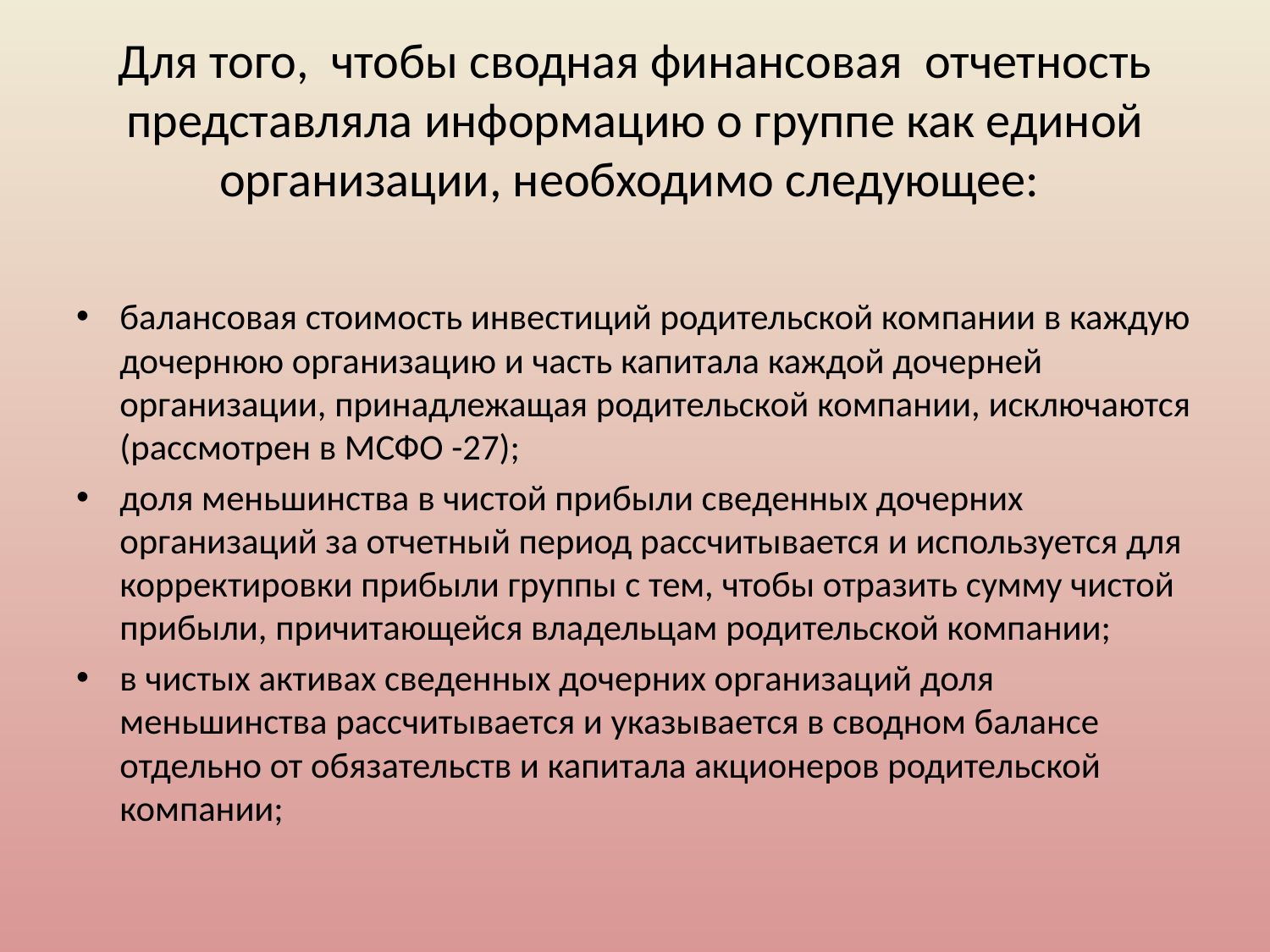

# Для того,  чтобы сводная финансовая  отчетность представляла информацию о группе как единой организации, необходимо следующее:
балансовая стоимость инвестиций родительской компании в каждую дочернюю организацию и часть капитала каждой дочерней организации, принадлежащая родительской компании, исключаются (рассмотрен в МСФО -27);
доля меньшинства в чистой прибыли сведенных дочерних организаций за отчетный период рассчитывается и используется для корректировки прибыли группы с тем, чтобы отразить сумму чистой прибыли, причитающейся владельцам родительской компании;
в чистых активах сведенных дочерних организаций доля меньшинства рассчитывается и указывается в сводном балансе отдельно от обязательств и капитала акционеров родительской компании;